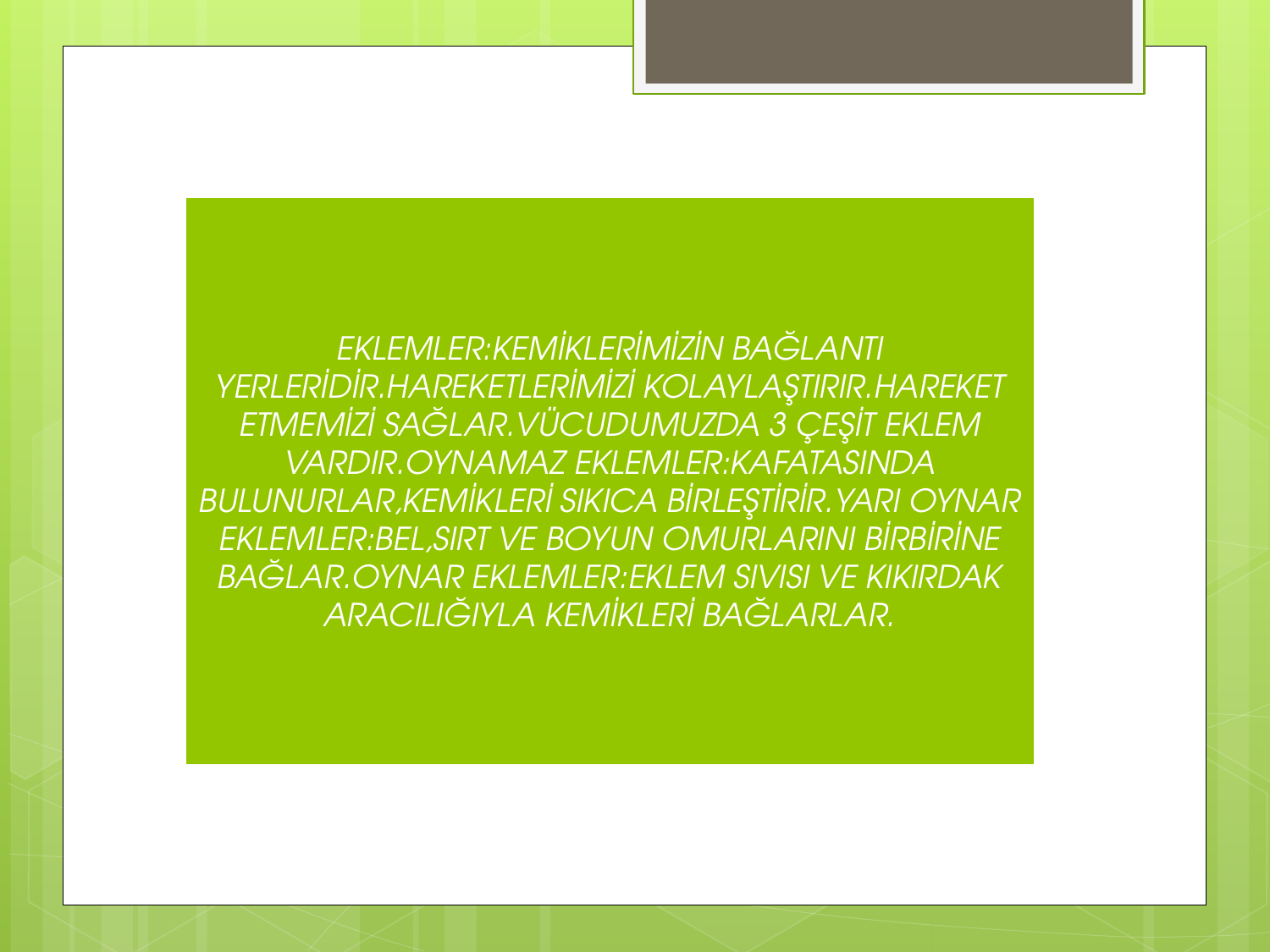

#
EKLEMLER:KEMİKLERİMİZİN BAĞLANTI YERLERİDİR.HAREKETLERİMİZİ KOLAYLAŞTIRIR.HAREKET ETMEMİZİ SAĞLAR.VÜCUDUMUZDA 3 ÇEŞİT EKLEM VARDIR.OYNAMAZ EKLEMLER:KAFATASINDA BULUNURLAR,KEMİKLERİ SIKICA BİRLEŞTİRİR.YARI OYNAR EKLEMLER:BEL,SIRT VE BOYUN OMURLARINI BİRBİRİNE BAĞLAR.OYNAR EKLEMLER:EKLEM SIVISI VE KIKIRDAK ARACILIĞIYLA KEMİKLERİ BAĞLARLAR.